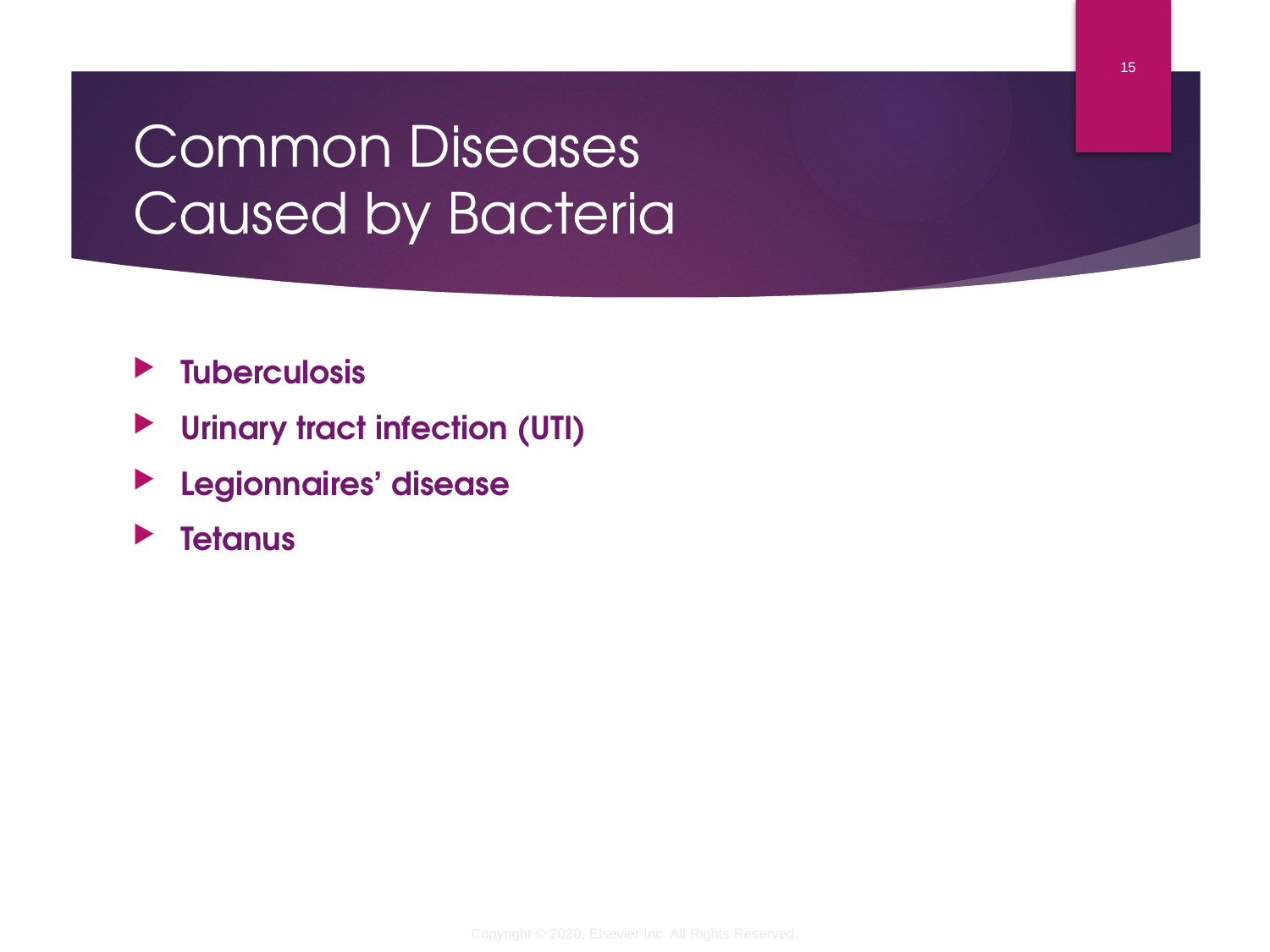

15

# Common Diseases Caused by Bacteria
Tuberculosis
Urinary tract infection (UTI)
Legionnaires’ disease
Tetanus